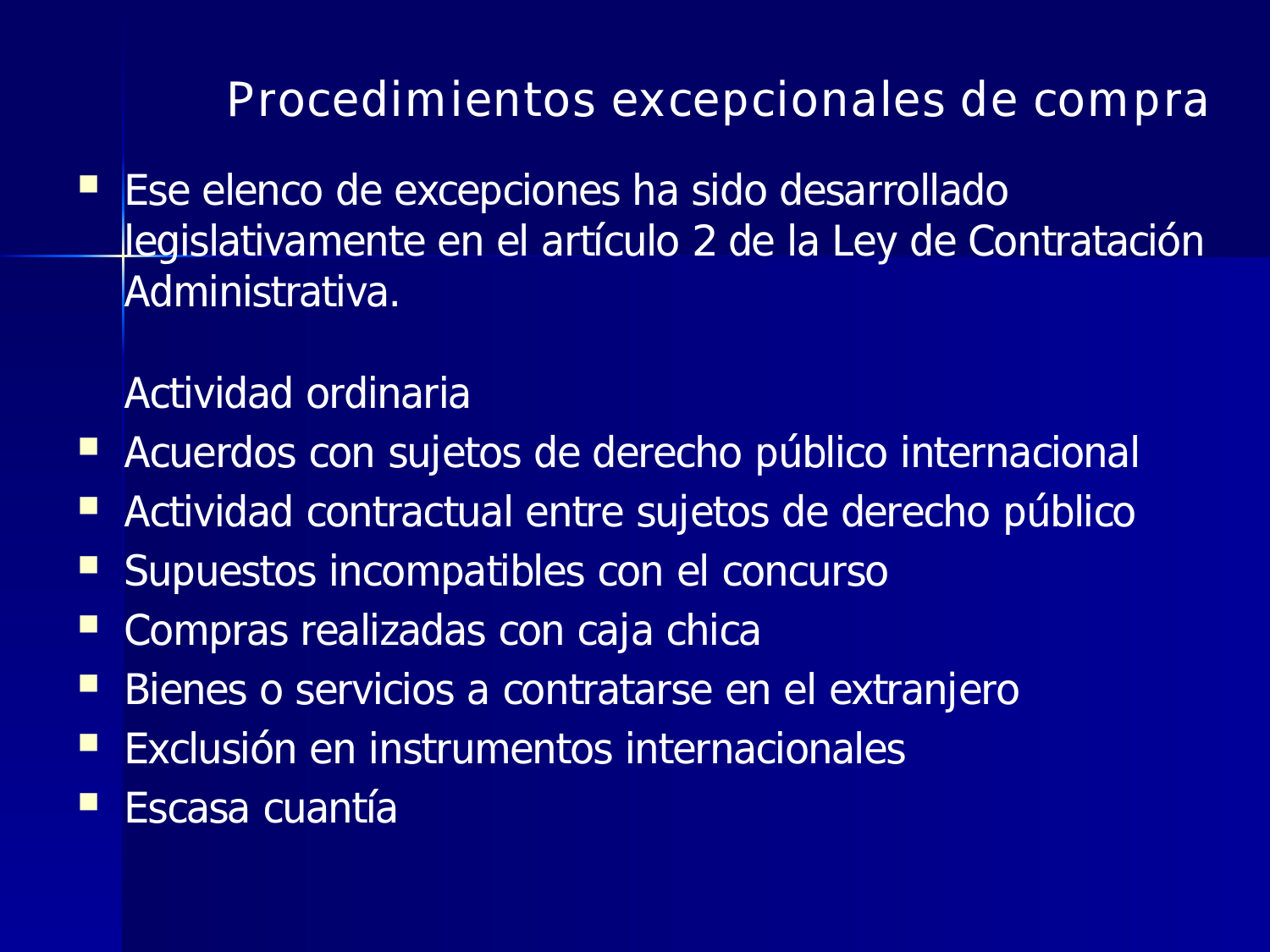

# Procedimientos excepcionales de compra
Ese elenco de excepciones ha sido desarrollado legislativamente en el artículo 2 de la Ley de Contratación Administrativa.
Actividad ordinaria
Acuerdos con sujetos de derecho público internacional
Actividad contractual entre sujetos de derecho público
Supuestos incompatibles con el concurso
Compras realizadas con caja chica
Bienes o servicios a contratarse en el extranjero
Exclusión en instrumentos internacionales
Escasa cuantía